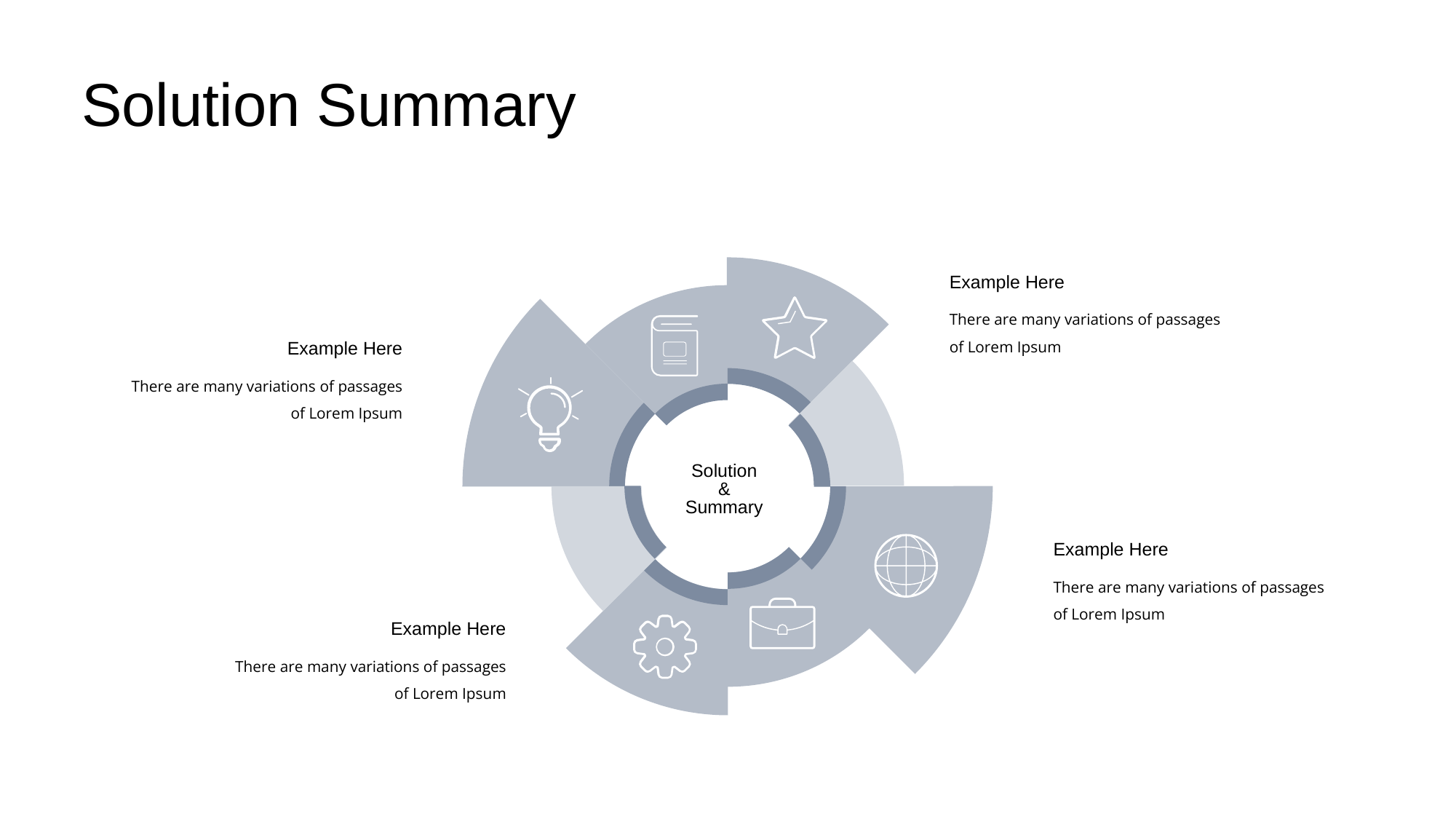

Solution Summary

Example Here

There are many variations of passages of Lorem Ipsum

Example Here

There are many variations of passages of Lorem Ipsum

Solution
&
Summary

Example Here

There are many variations of passages of Lorem Ipsum

Example Here

There are many variations of passages of Lorem Ipsum